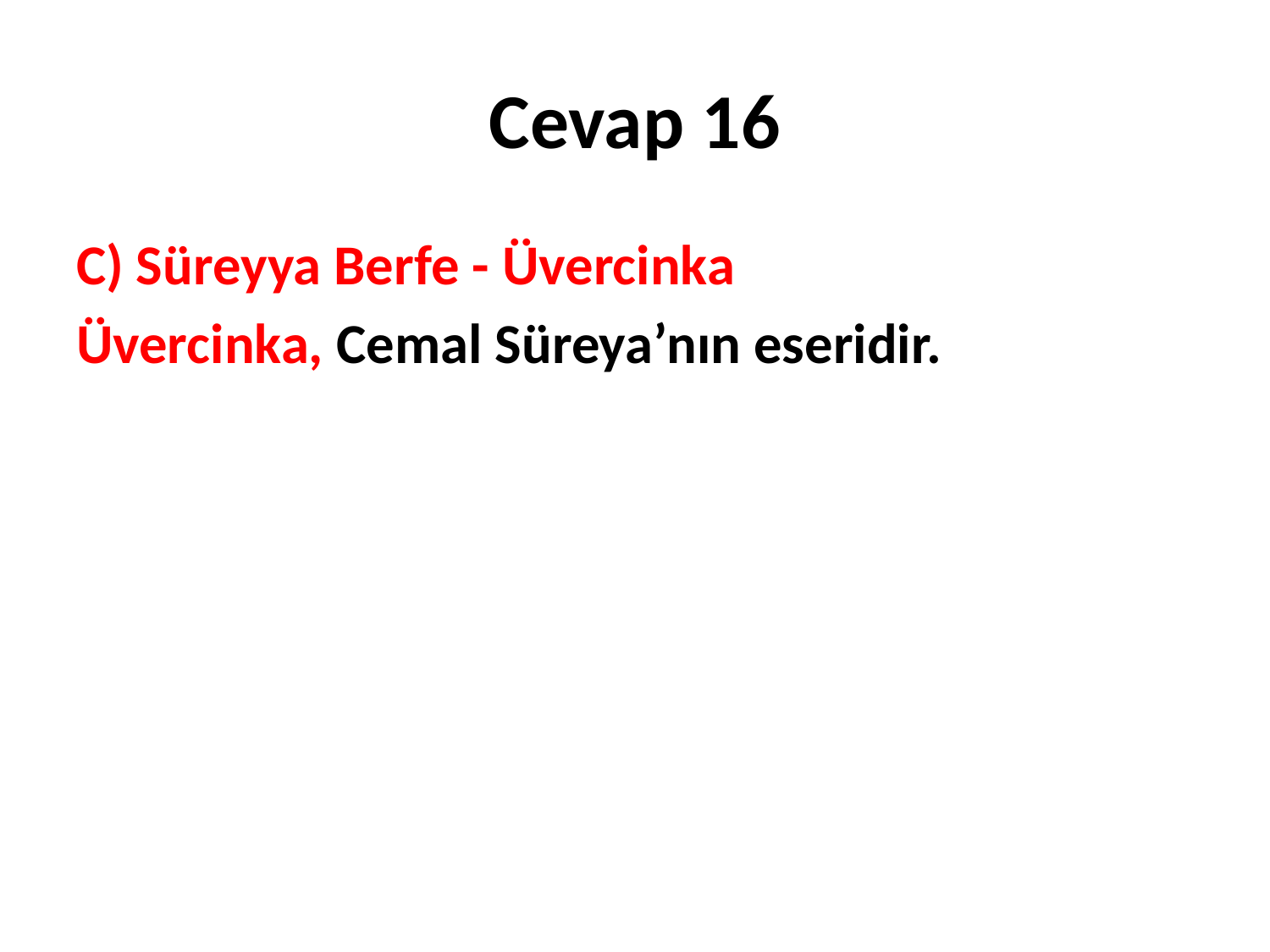

# Cevap 16
C) Süreyya Berfe - Üvercinka
Üvercinka, Cemal Süreya’nın eseridir.